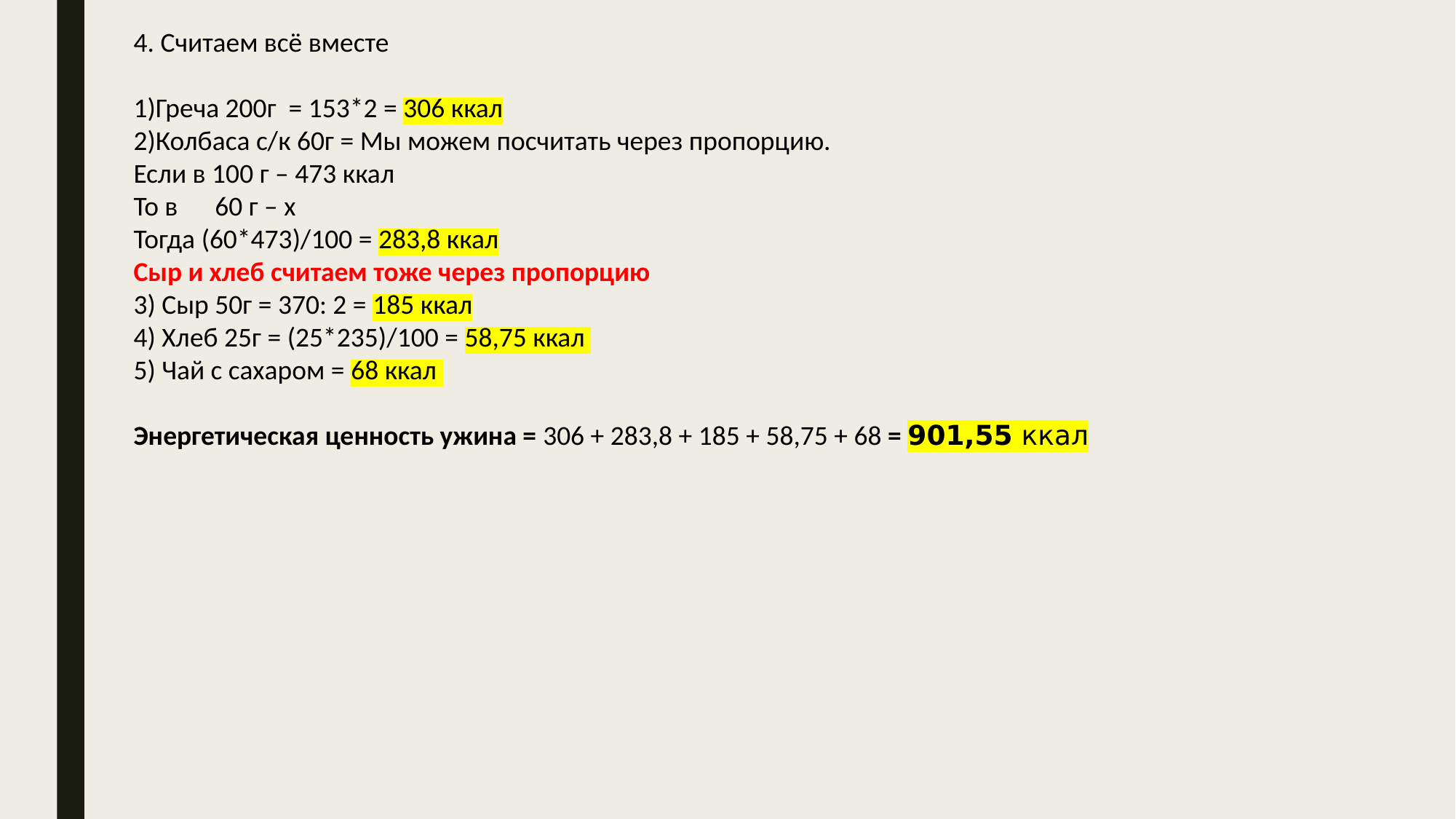

4. Считаем всё вместе

1)Греча 200г  = 153*2 = 306 ккал
2)Колбаса с/к 60г = Мы можем посчитать через пропорцию.
Если в 100 г – 473 ккал
То в      60 г – х
Тогда (60*473)/100 = 283,8 ккал
Сыр и хлеб считаем тоже через пропорцию
3) Сыр 50г = 370: 2 = 185 ккал
4) Хлеб 25г = (25*235)/100 = 58,75 ккал
5) Чай с сахаром = 68 ккал

Энергетическая ценность ужина = 306 + 283,8 + 185 + 58,75 + 68 = 901,55 ккал